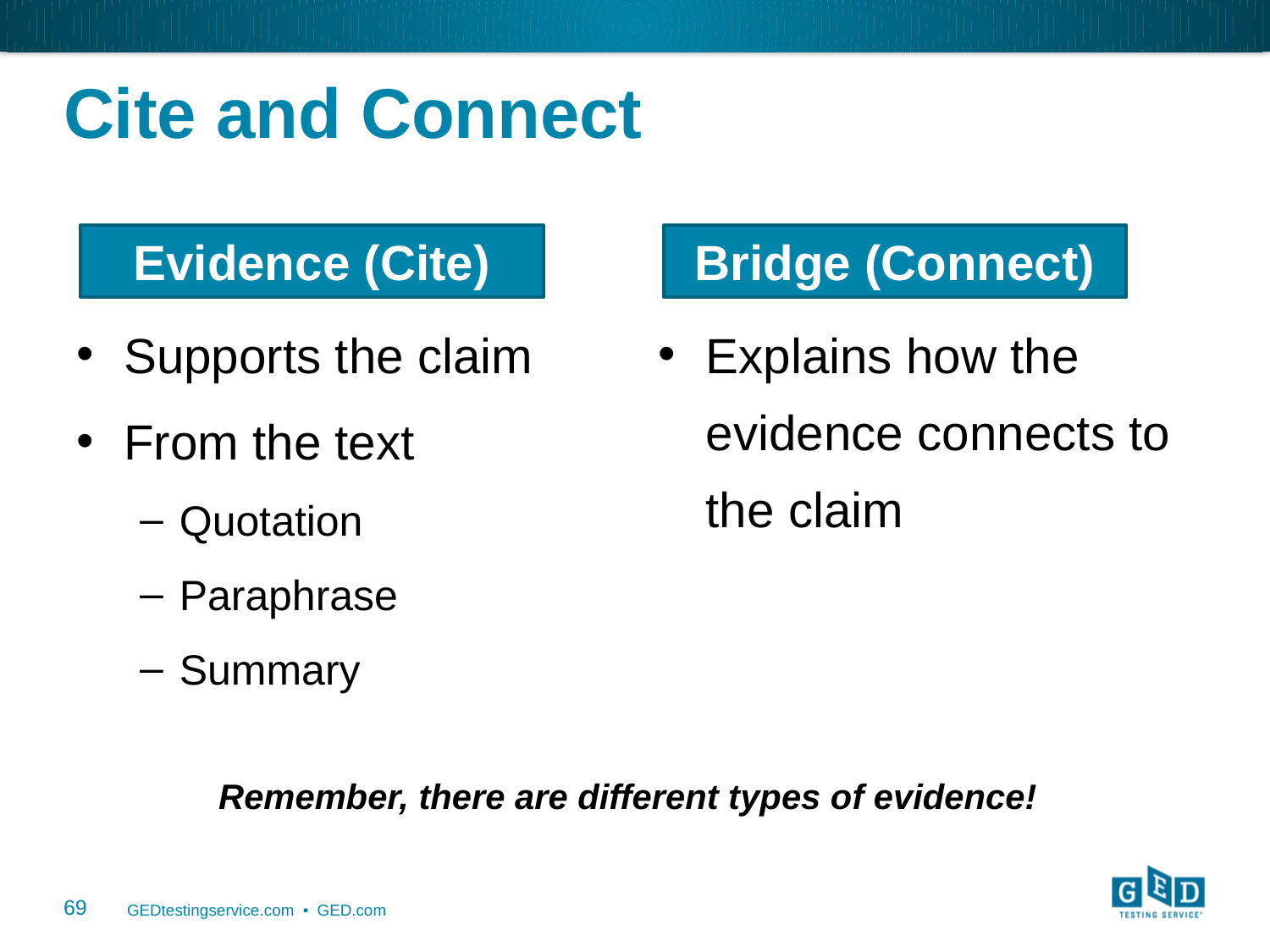

# Cite and Connect
Evidence (Cite)
Bridge (Connect)
Supports the claim
From the text
Quotation
Paraphrase
Summary

Explains how the evidence connects to the claim
Remember, there are different types of evidence!
69